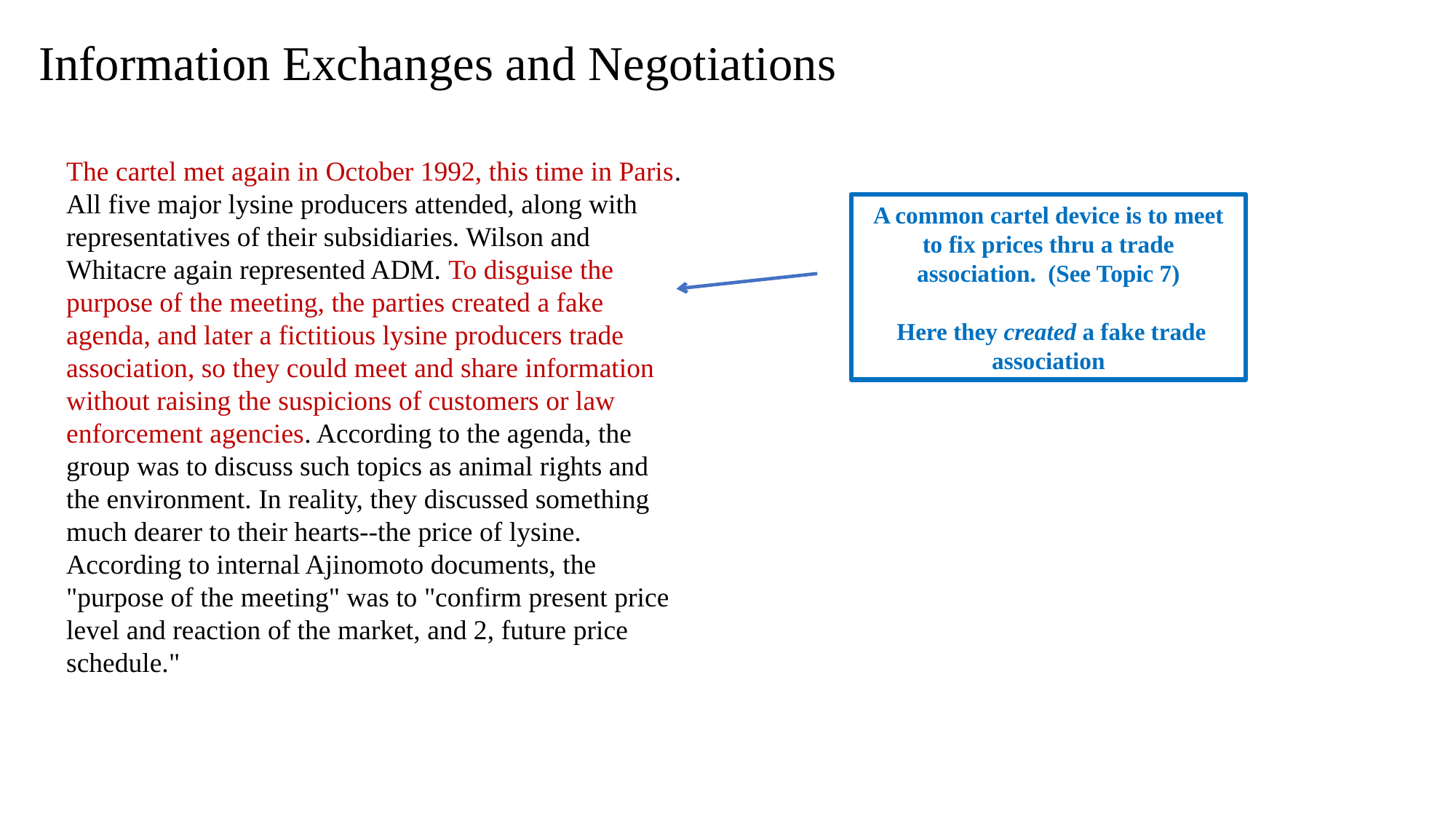

Information Exchanges and Negotiations
The cartel met again in October 1992, this time in Paris.
All five major lysine producers attended, along with
representatives of their subsidiaries. Wilson and
Whitacre again represented ADM. To disguise the
purpose of the meeting, the parties created a fake
agenda, and later a fictitious lysine producers trade
association, so they could meet and share information
without raising the suspicions of customers or law
enforcement agencies. According to the agenda, the
group was to discuss such topics as animal rights and
the environment. In reality, they discussed something
much dearer to their hearts--the price of lysine.
According to internal Ajinomoto documents, the
"purpose of the meeting" was to "confirm present price
level and reaction of the market, and 2, future price
schedule."
A common cartel device is to meet to fix prices thru a trade association.  (See Topic 7)

 Here they created a fake trade association